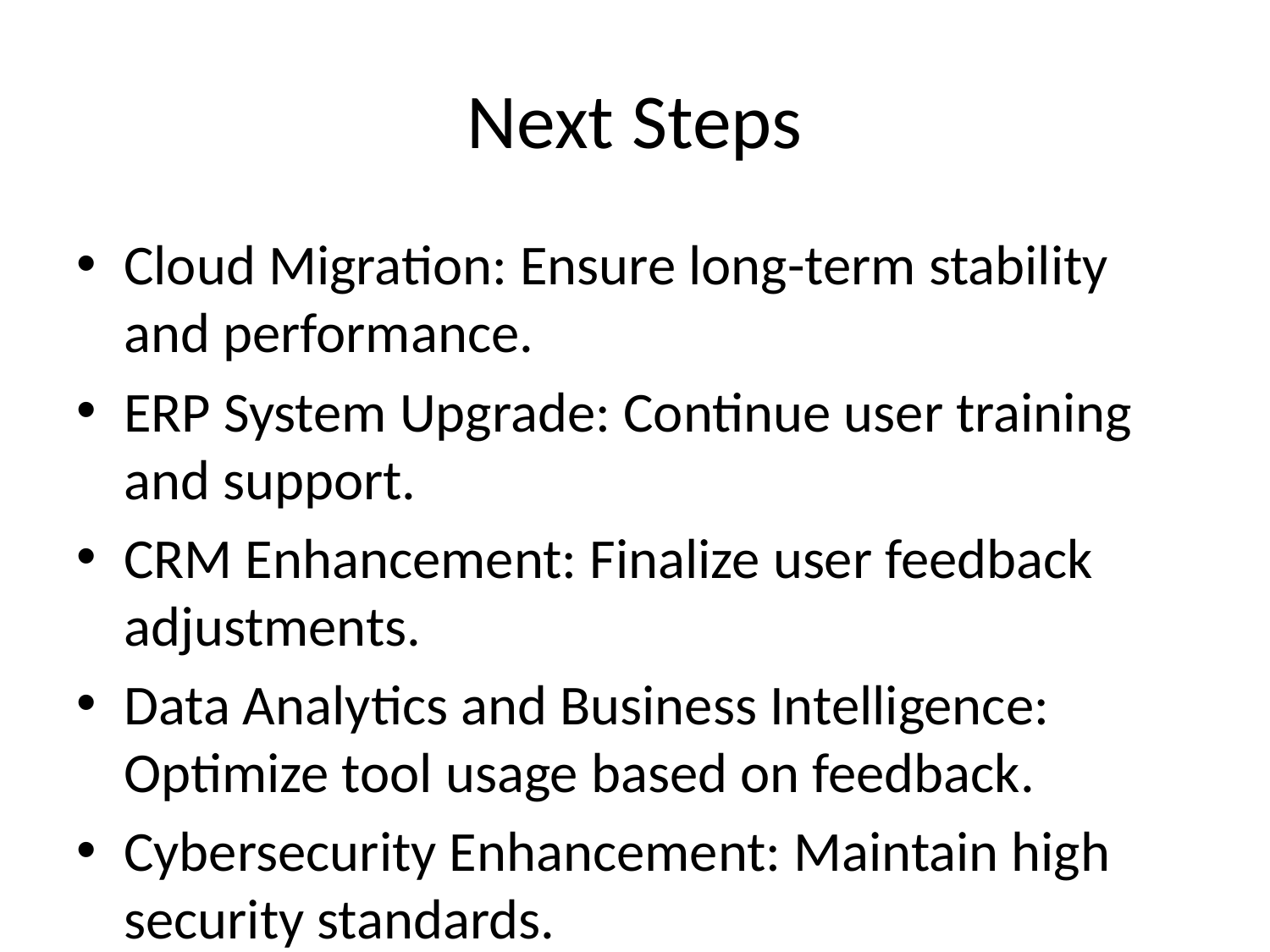

# Next Steps
Cloud Migration: Ensure long-term stability and performance.
ERP System Upgrade: Continue user training and support.
CRM Enhancement: Finalize user feedback adjustments.
Data Analytics and Business Intelligence: Optimize tool usage based on feedback.
Cybersecurity Enhancement: Maintain high security standards.
Digital Workplace Transformation: Foster adoption of new tools.